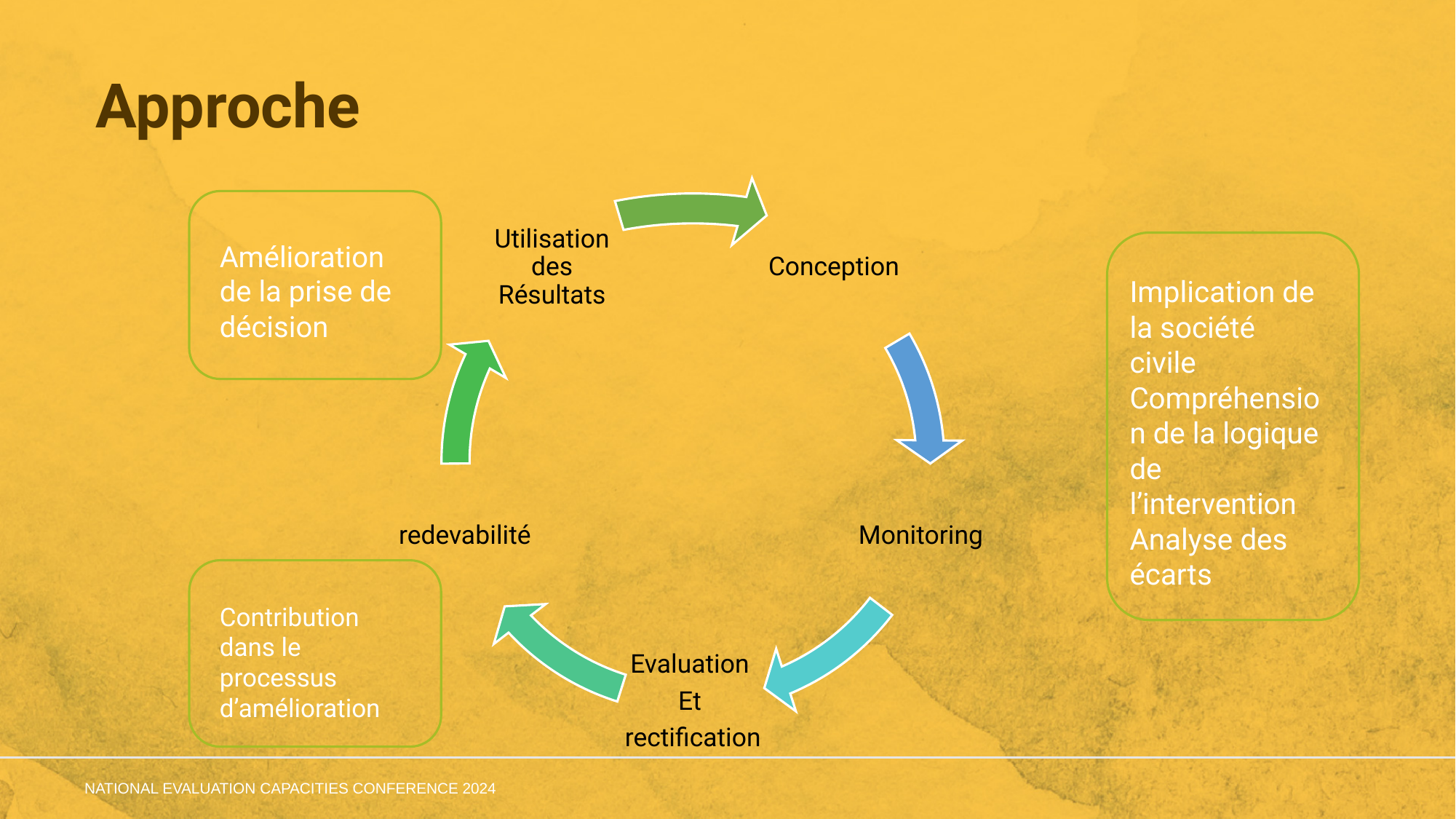

# Approche
Conception
Monitoring
Evaluation
Et
rectification
redevabilité
Utilisation des Résultats

Amélioration de la prise de décision

Implication de la société civile
Compréhension de la logique de l’intervention
Analyse des écarts

Contribution dans le processus d’amélioration